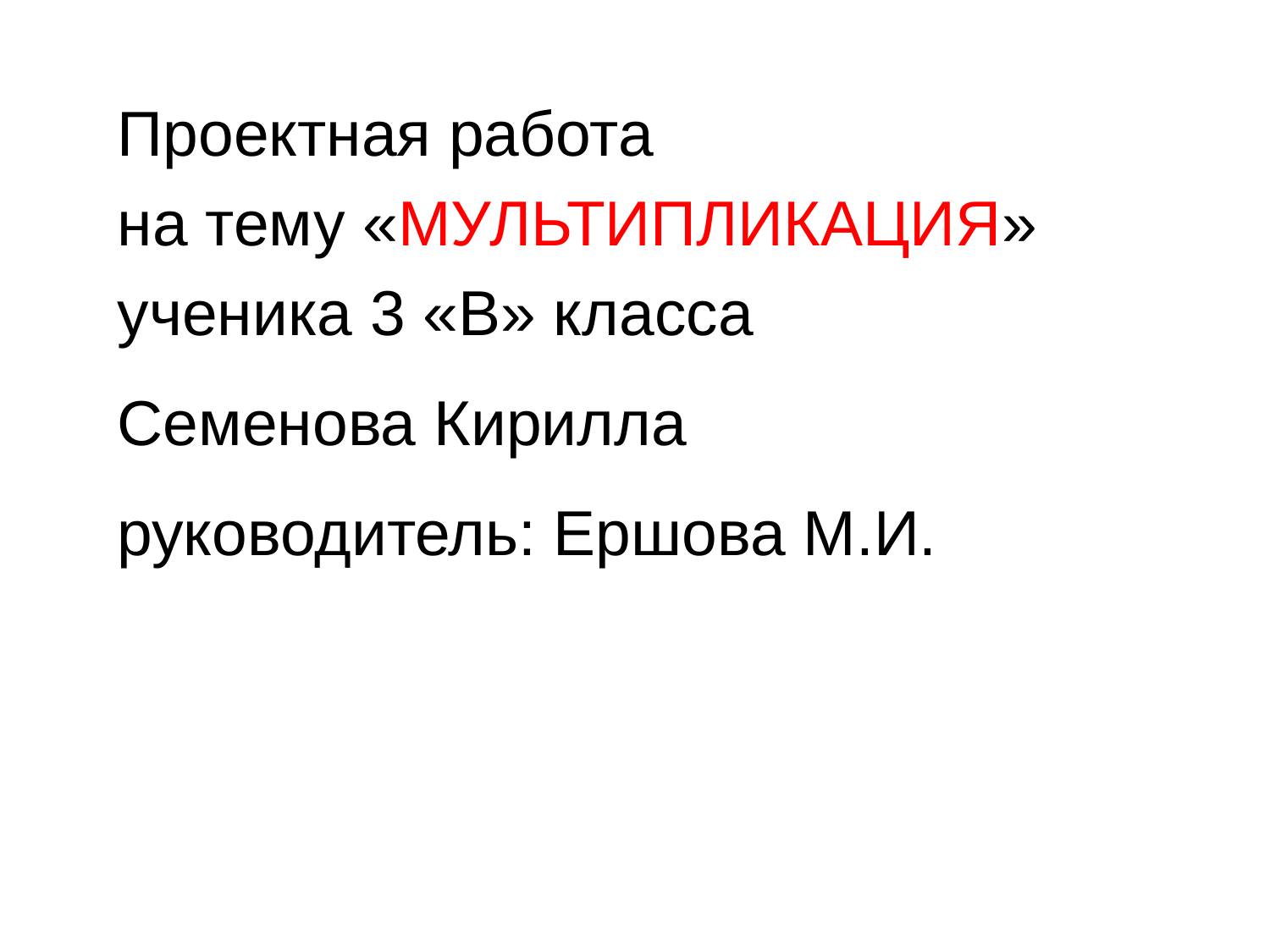

Проектная работа
на тему «МУЛЬТИПЛИКАЦИЯ»
ученика 3 «В» класса
Семенова Кирилла
руководитель: Ершова М.И.